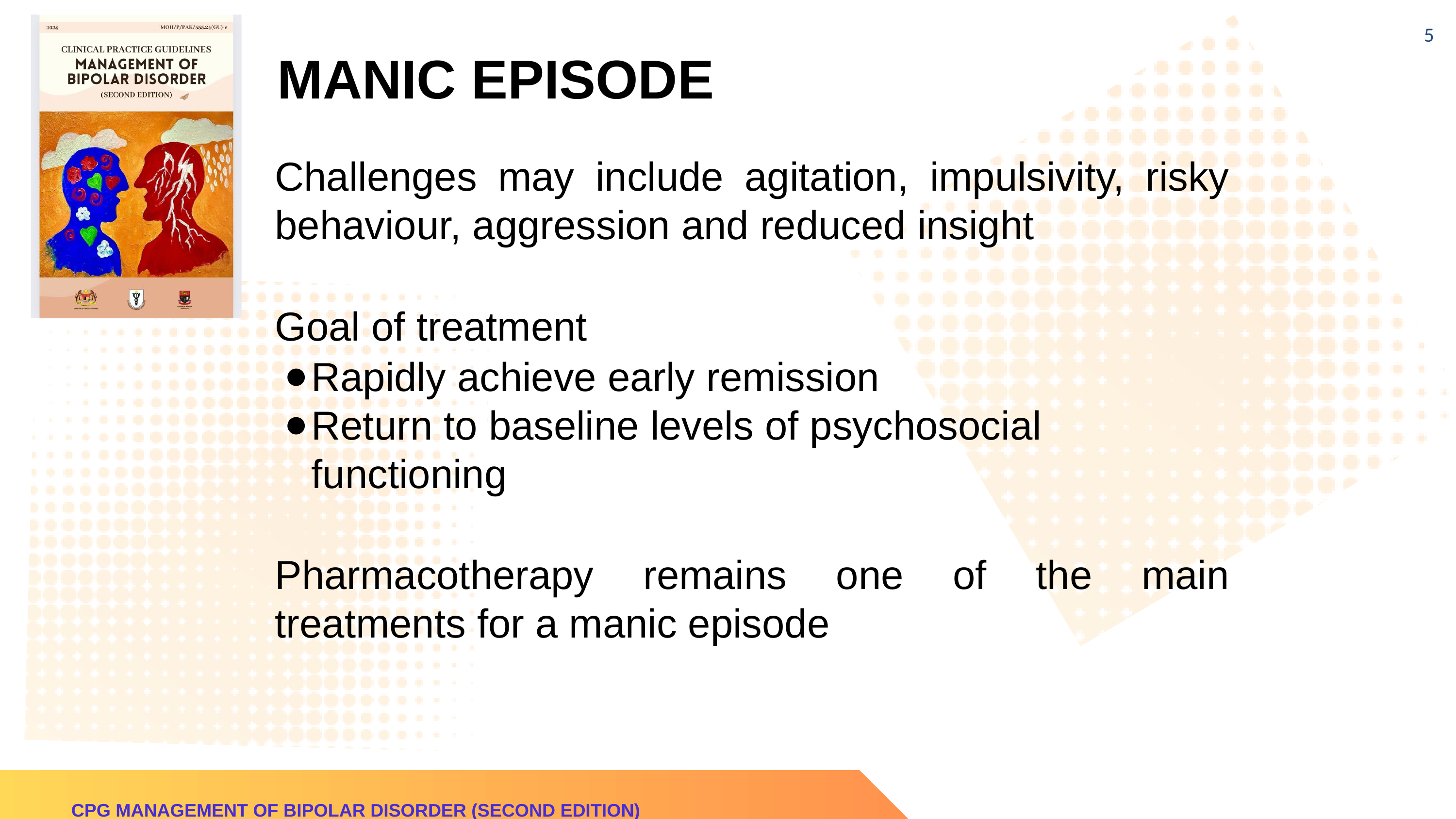

5
MANIC EPISODE

Challenges may include agitation, impulsivity, risky behaviour, aggression and reduced insight

Goal of treatment
Rapidly achieve early remission
Return to baseline levels of psychosocial functioning

Pharmacotherapy remains one of the main treatments for a manic episode

CPG MANAGEMENT OF BIPOLAR DISORDER (SECOND EDITION)